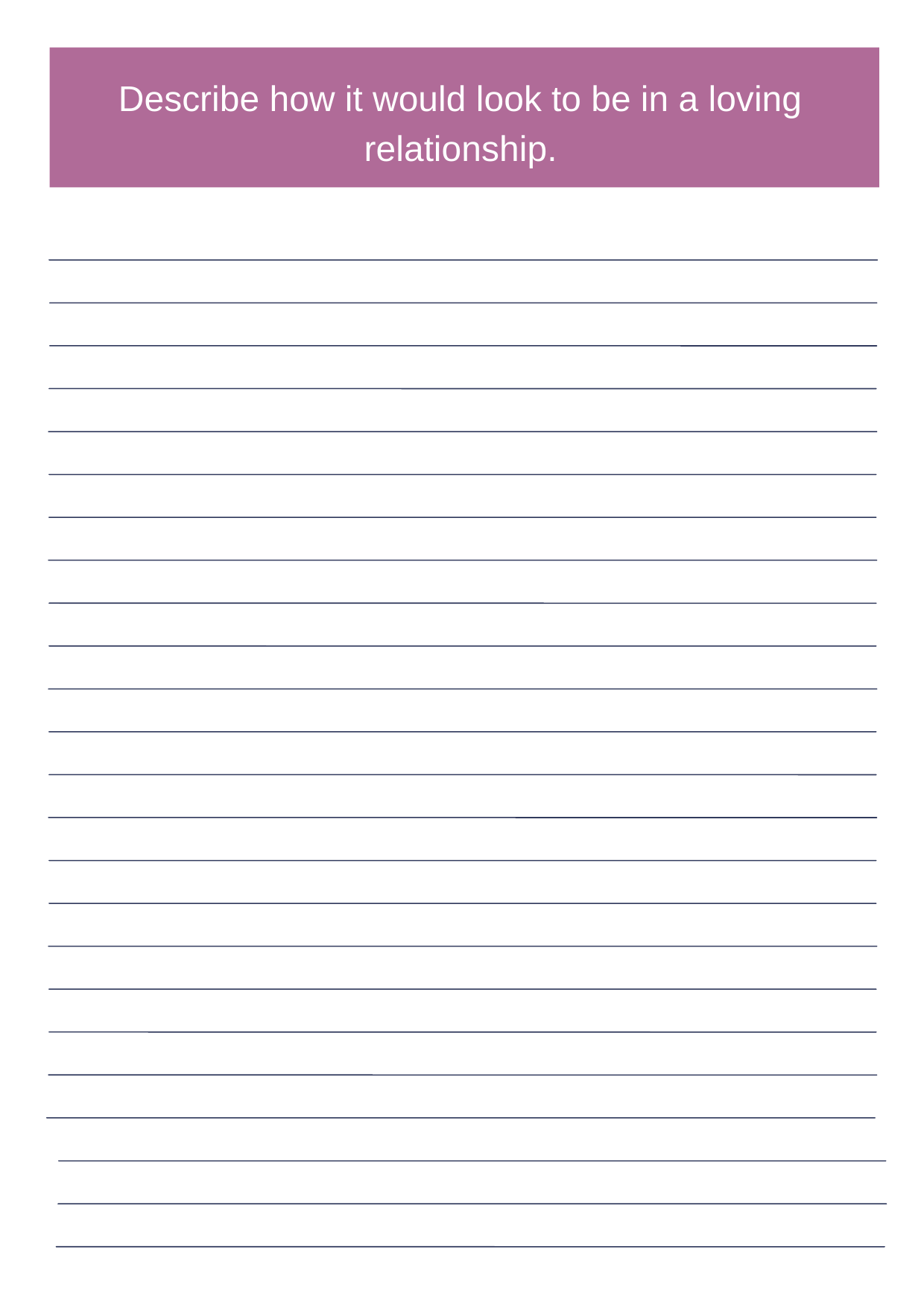

Describe how it would look to be in a loving relationship.